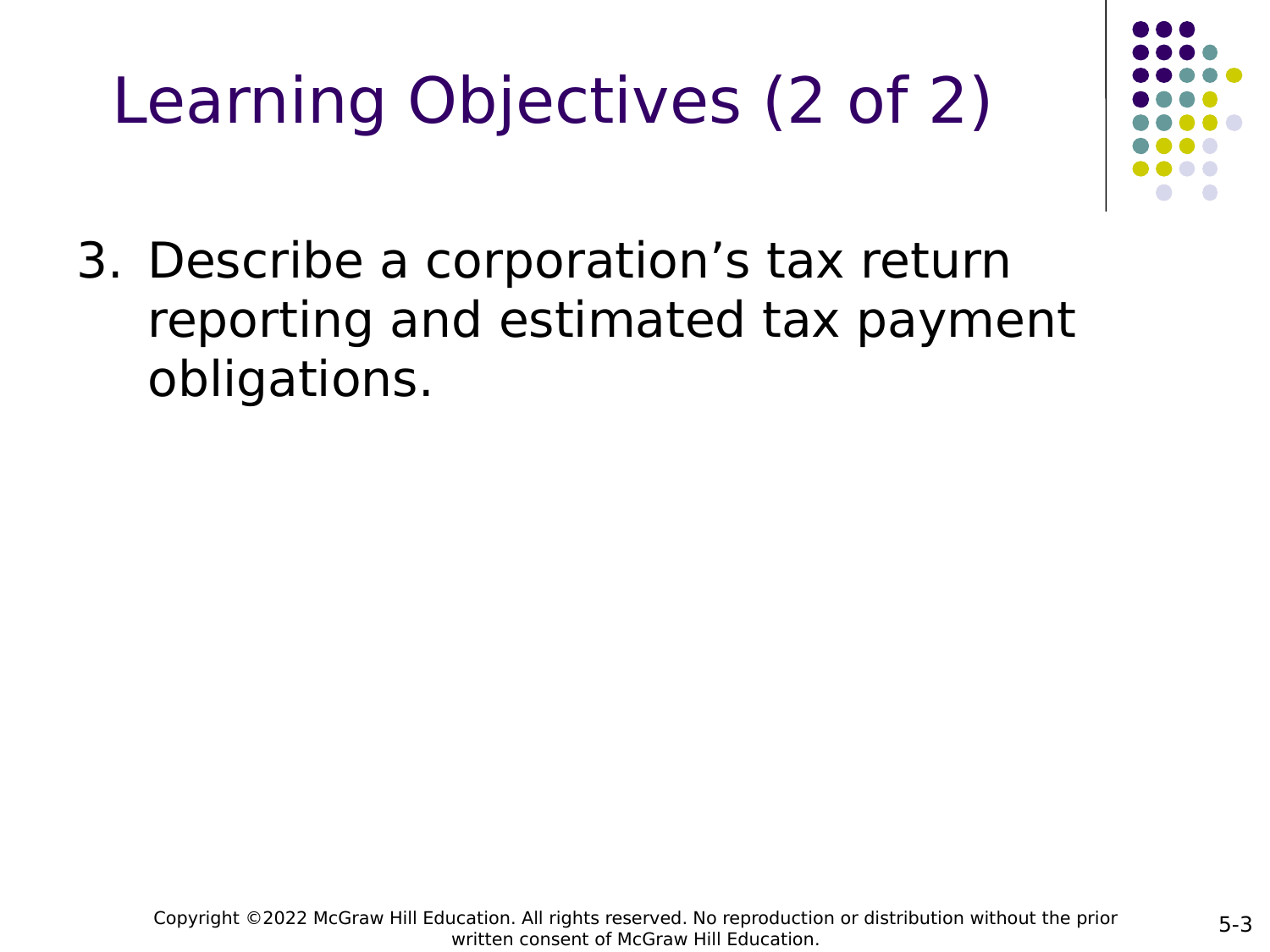

# Learning Objectives (2 of 2)
Describe a corporation’s tax return reporting and estimated tax payment obligations.
5-3